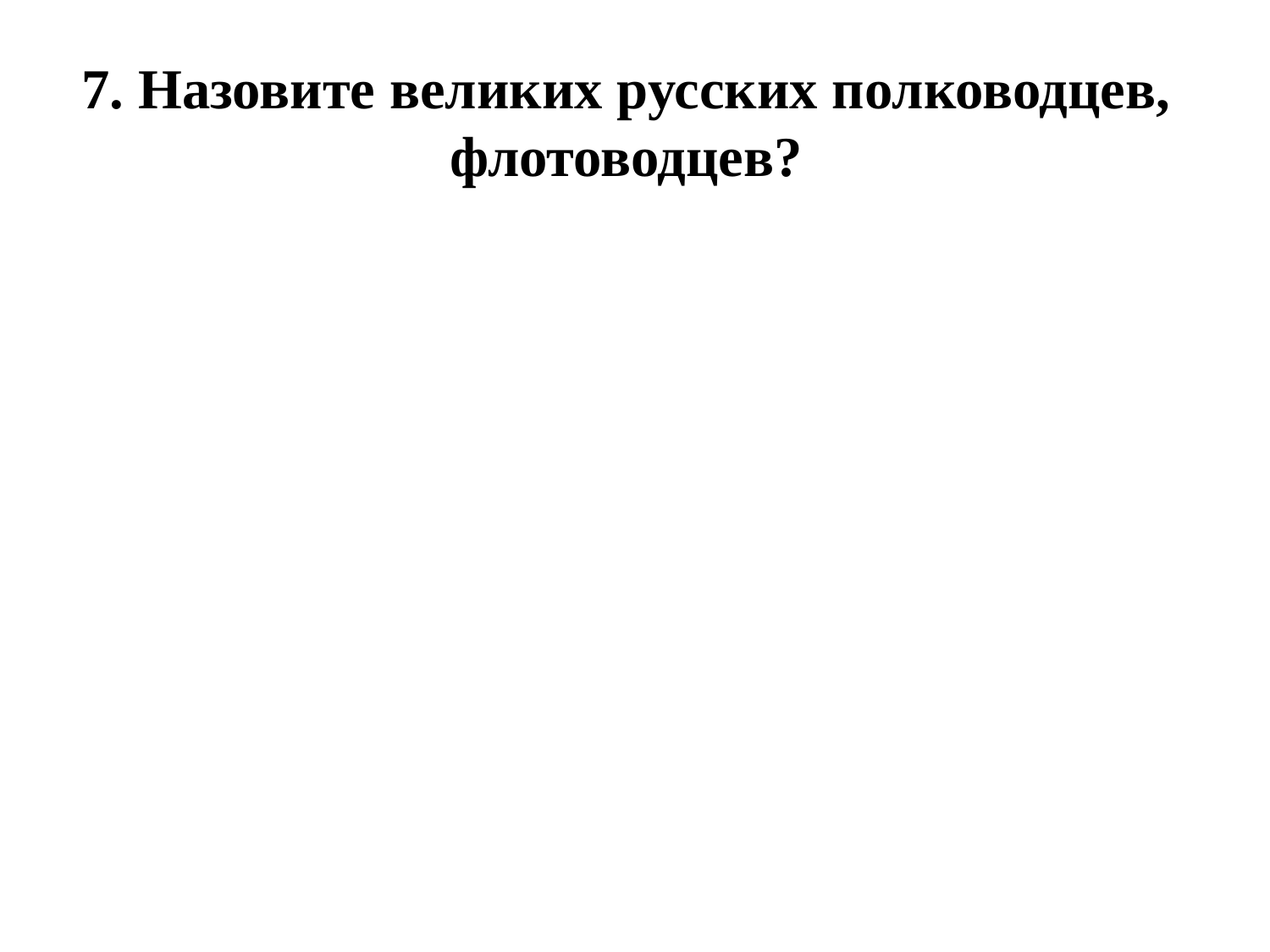

# 7. Назовите великих русских полководцев, флотоводцев?